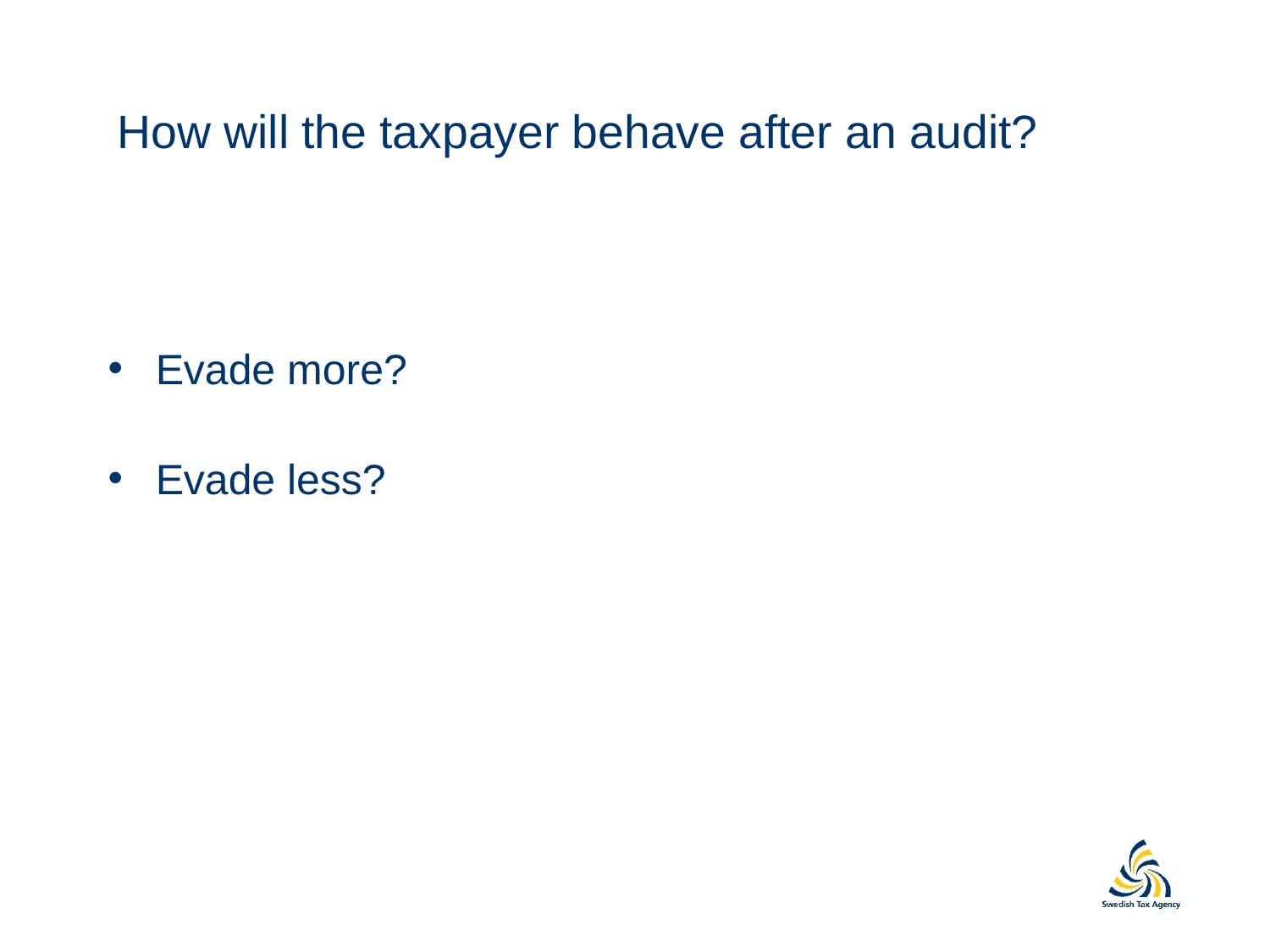

# How will the taxpayer behave after an audit?
Evade more?
Evade less?